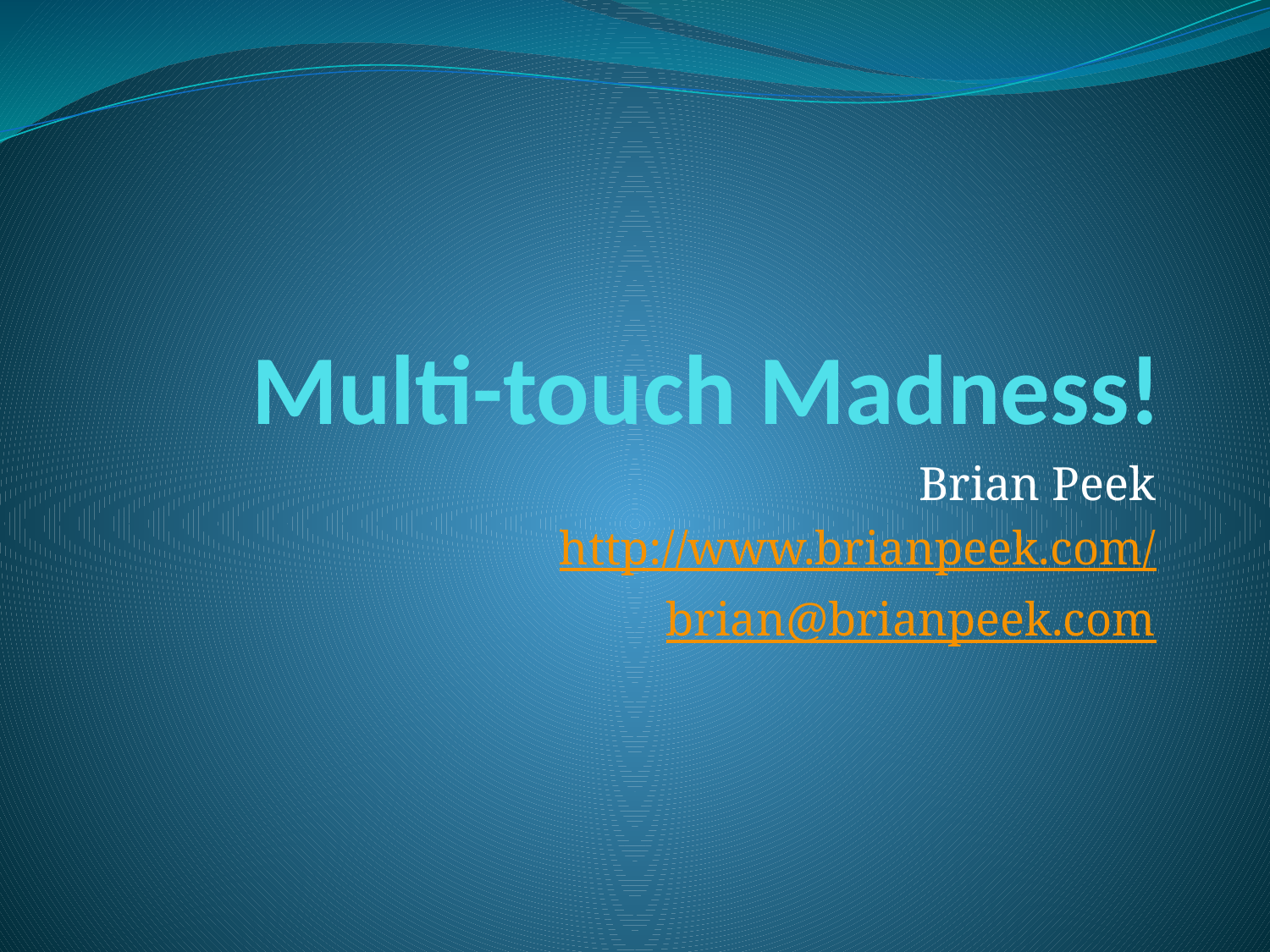

# Multi-touch Madness!
Brian Peek
http://www.brianpeek.com/
brian@brianpeek.com